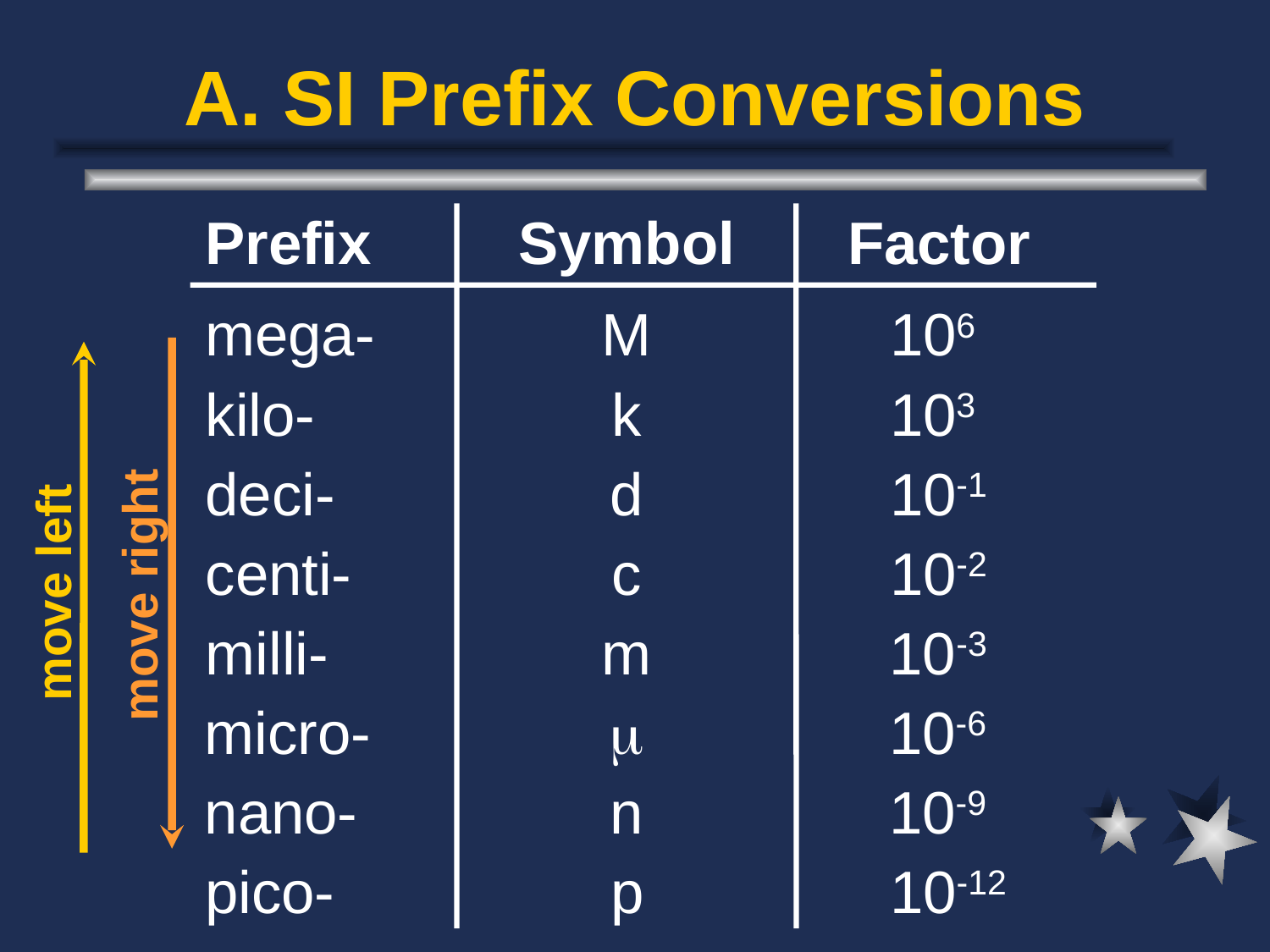

# A. SI Prefix Conversions
Prefix
Symbol
Factor

mega-
M
106

kilo-
k
103
deci-
d
10-1
centi-
c
10-2
move left
move right
milli-
m
10-3
micro-
μ
10-6
nano-
n
10-9
pico-
p
10-12